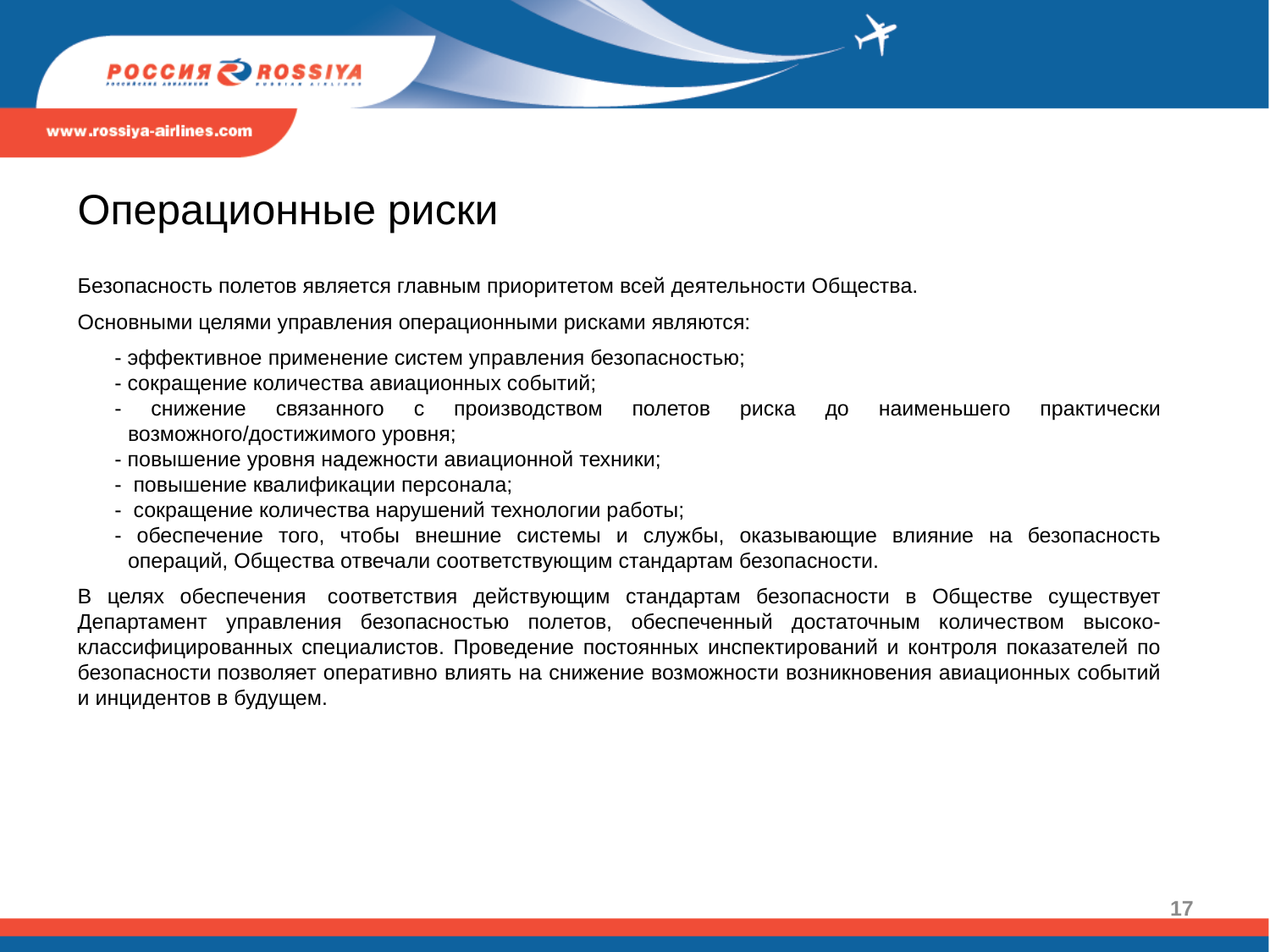

# Операционные риски
Безопасность полетов является главным приоритетом всей деятельности Общества.
Основными целями управления операционными рисками являются:
- эффективное применение систем управления безопасностью;
- сокращение количества авиационных событий;
- снижение связанного с производством полетов риска до наименьшего практически возможного/достижимого уровня;
- повышение уровня надежности авиационной техники;
-  повышение квалификации персонала;
-  сокращение количества нарушений технологии работы;
- обеспечение того, чтобы внешние системы и службы, оказывающие влияние на безопасность операций, Общества отвечали соответствующим стандартам безопасности.
В целях обеспечения  соответствия действующим стандартам безопасности в Обществе существует Департамент управления безопасностью полетов, обеспеченный достаточным количеством высоко-классифицированных специалистов. Проведение постоянных инспектирований и контроля показателей по безопасности позволяет оперативно влиять на снижение возможности возникновения авиационных событий и инцидентов в будущем.

17